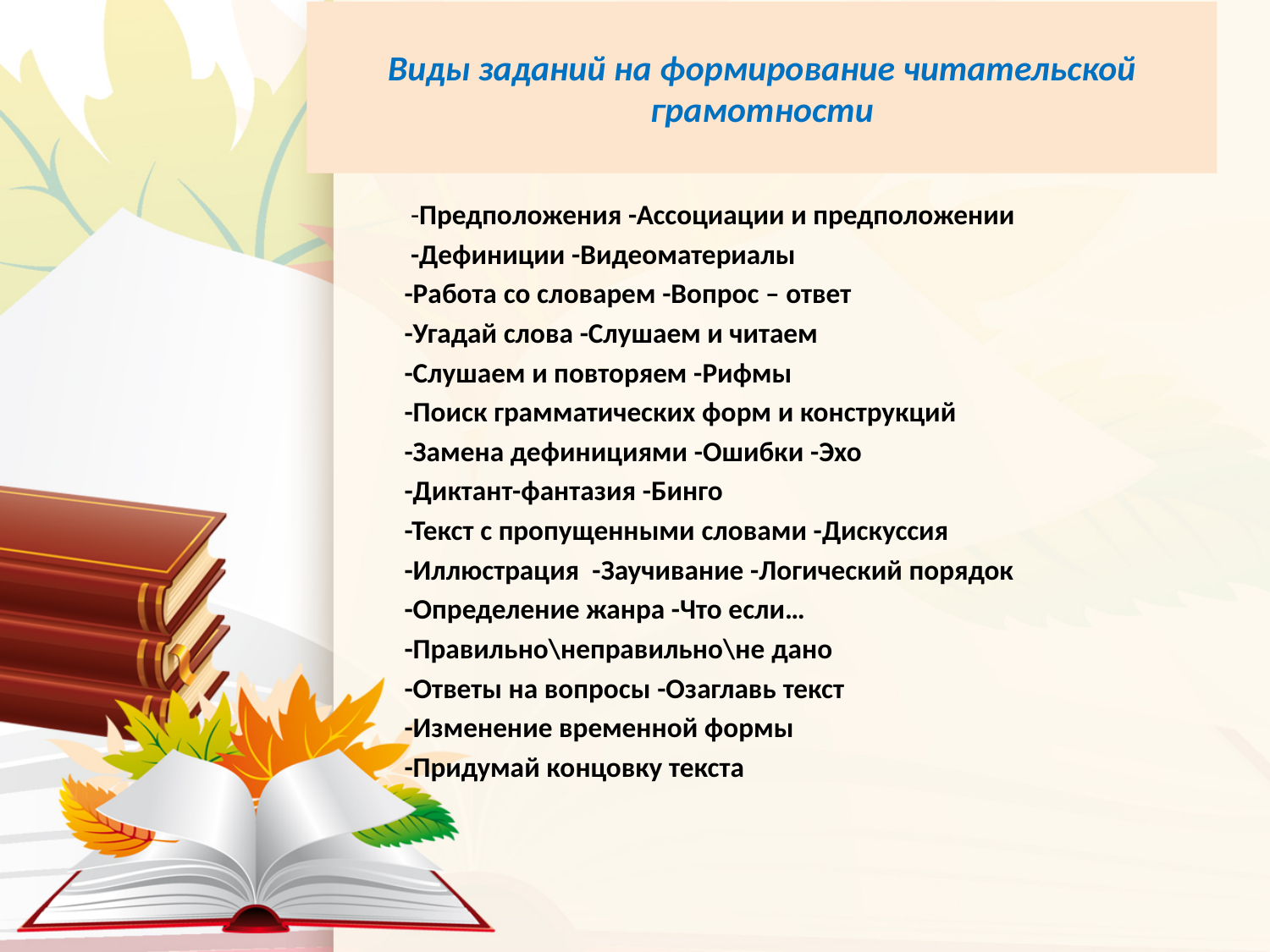

# Виды заданий на формирование читательской грамотности
 -Предположения -Ассоциации и предположении
 -Дефиниции -Видеоматериалы
-Работа со словарем -Вопрос – ответ
-Угадай слова -Слушаем и читаем
-Слушаем и повторяем -Рифмы
-Поиск грамматических форм и конструкций
-Замена дефинициями -Ошибки -Эхо
-Диктант-фантазия -Бинго
-Текст с пропущенными словами -Дискуссия
-Иллюстрация  -Заучивание -Логический порядок
-Определение жанра -Что если…
-Правильно\неправильно\не дано
-Ответы на вопросы -Озаглавь текст
-Изменение временной формы
-Придумай концовку текста